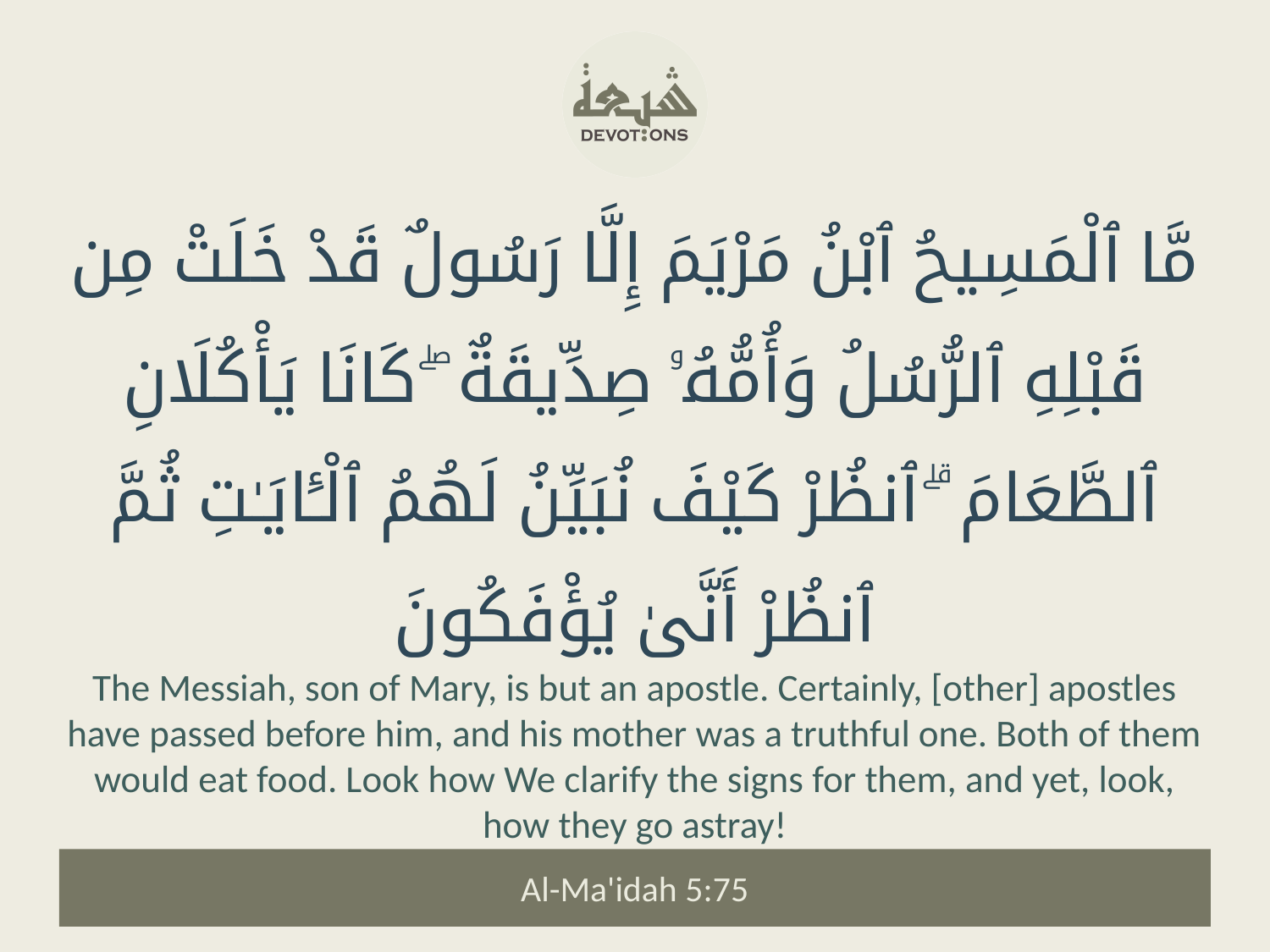

مَّا ٱلْمَسِيحُ ٱبْنُ مَرْيَمَ إِلَّا رَسُولٌ قَدْ خَلَتْ مِن قَبْلِهِ ٱلرُّسُلُ وَأُمُّهُۥ صِدِّيقَةٌ ۖ كَانَا يَأْكُلَانِ ٱلطَّعَامَ ۗ ٱنظُرْ كَيْفَ نُبَيِّنُ لَهُمُ ٱلْـَٔايَـٰتِ ثُمَّ ٱنظُرْ أَنَّىٰ يُؤْفَكُونَ
The Messiah, son of Mary, is but an apostle. Certainly, [other] apostles have passed before him, and his mother was a truthful one. Both of them would eat food. Look how We clarify the signs for them, and yet, look, how they go astray!
Al-Ma'idah 5:75